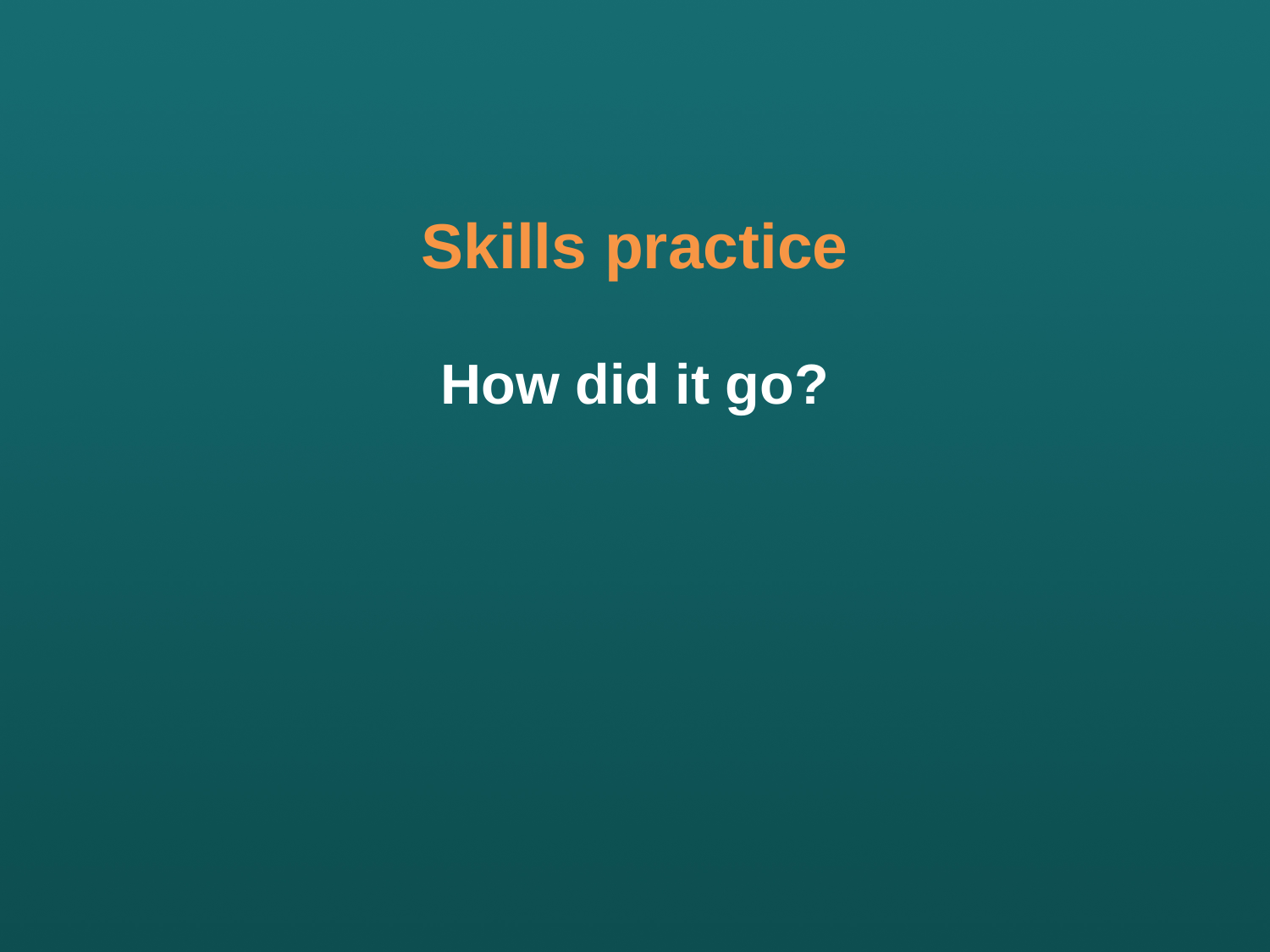

Skills practice
 
How did it go?